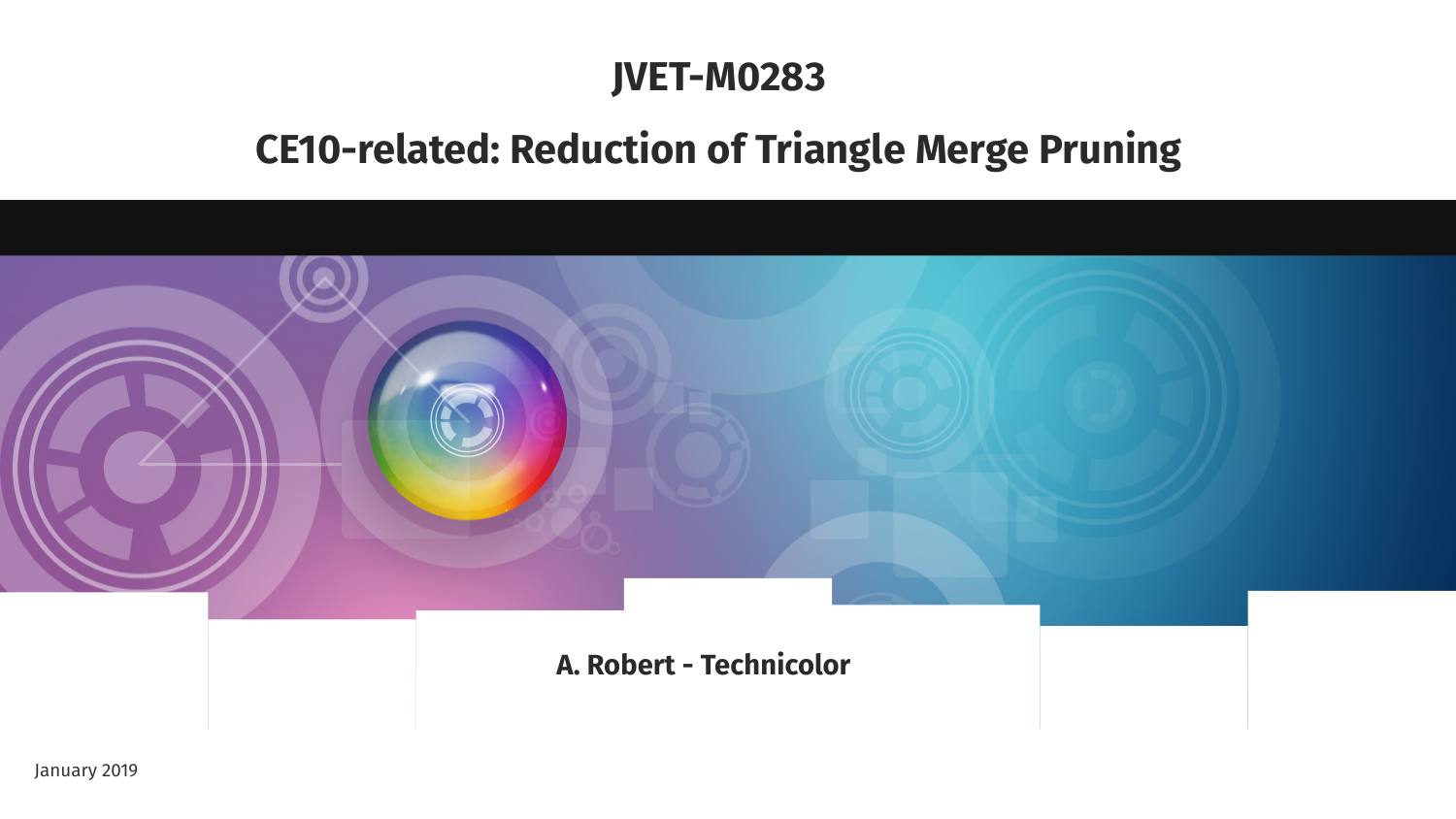

# JVET-M0283 CE10-related: Reduction of Triangle Merge Pruning
A. Robert - Technicolor
January 2019